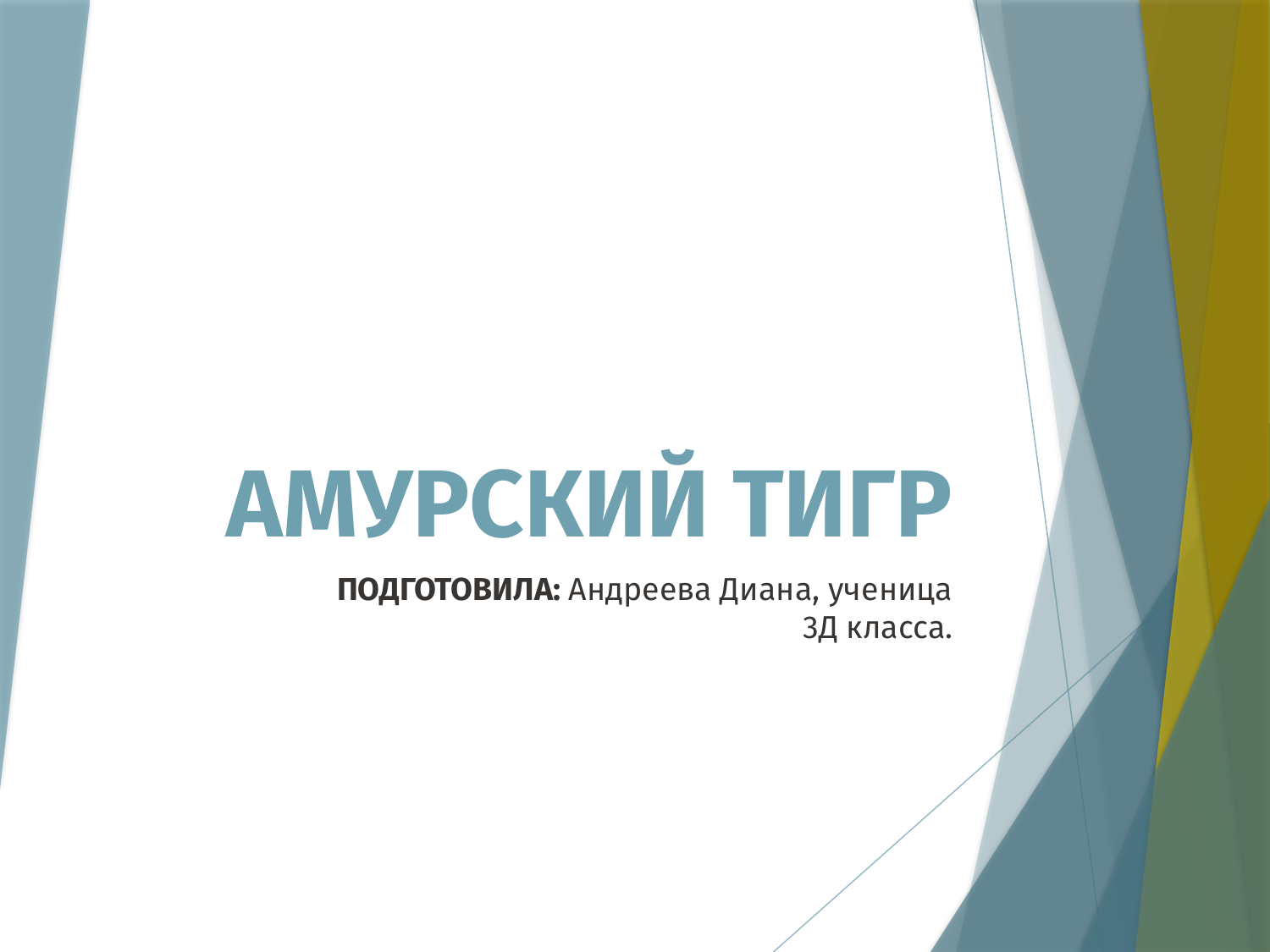

# АМУРСКИЙ ТИГР
ПОДГОТОВИЛА: Андреева Диана, ученица 3Д класса.